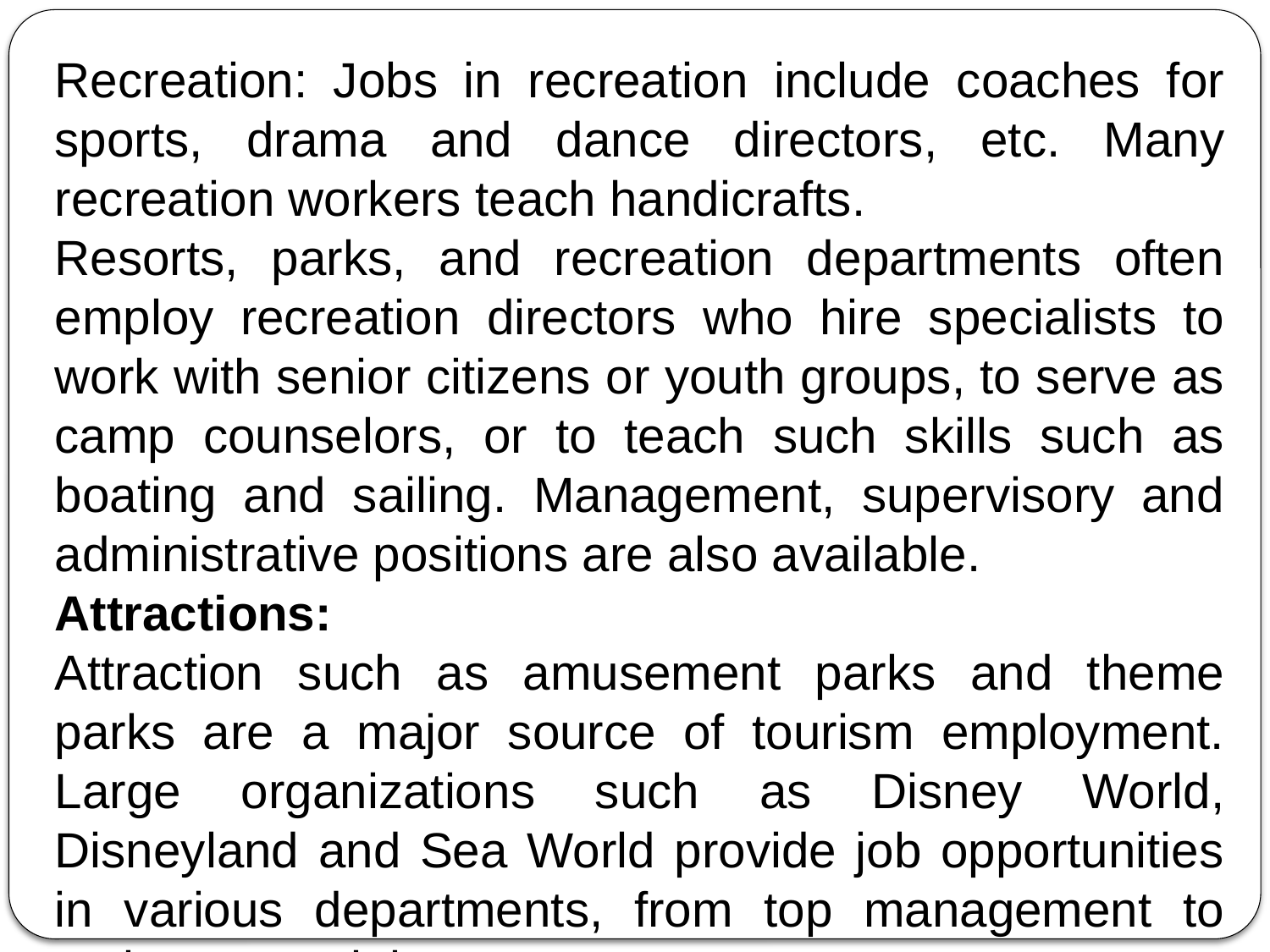

Recreation: Jobs in recreation include coaches for sports, drama and dance directors, etc. Many recreation workers teach handicrafts.
Resorts, parks, and recreation departments often employ recreation directors who hire specialists to work with senior citizens or youth groups, to serve as camp counselors, or to teach such skills such as boating and sailing. Management, supervisory and administrative positions are also available.
Attractions:
Attraction such as amusement parks and theme parks are a major source of tourism employment. Large organizations such as Disney World, Disneyland and Sea World provide job opportunities in various departments, from top management to maintenance jobs.